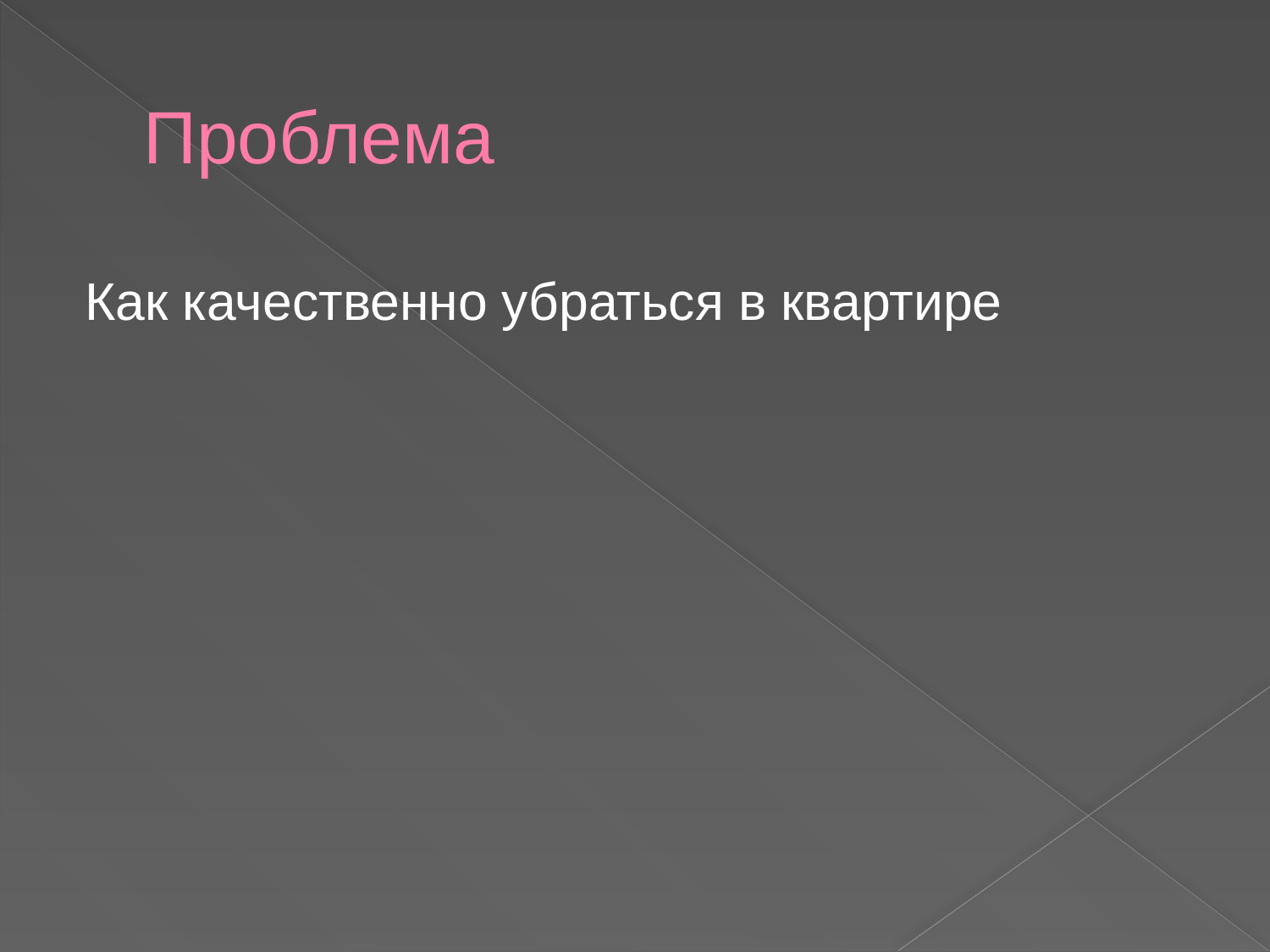

# Проблема
Как качественно убраться в квартире